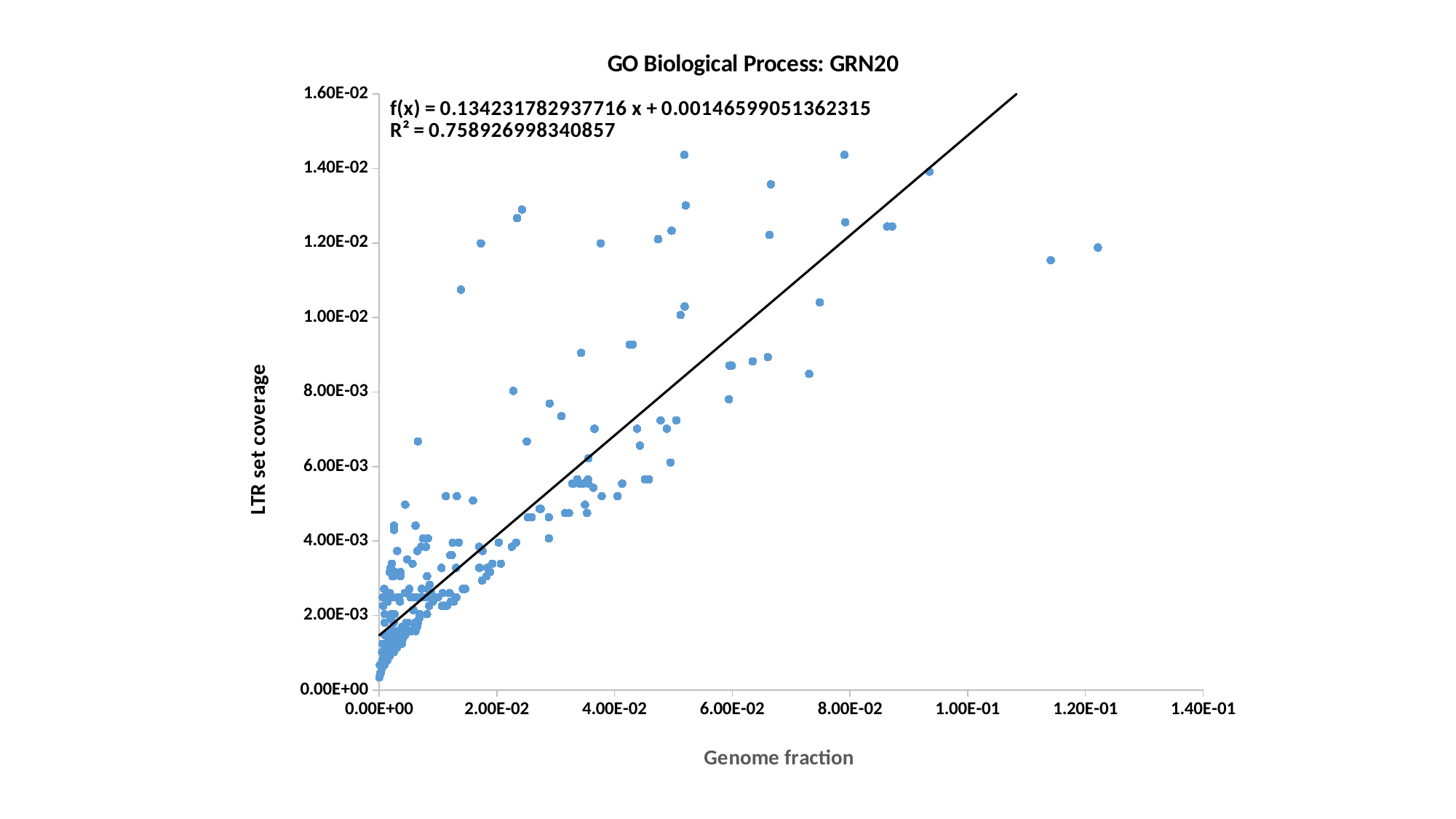

### Chart: GO Biological Process: GRN20

| Category | LTR fraction |
|---|---|